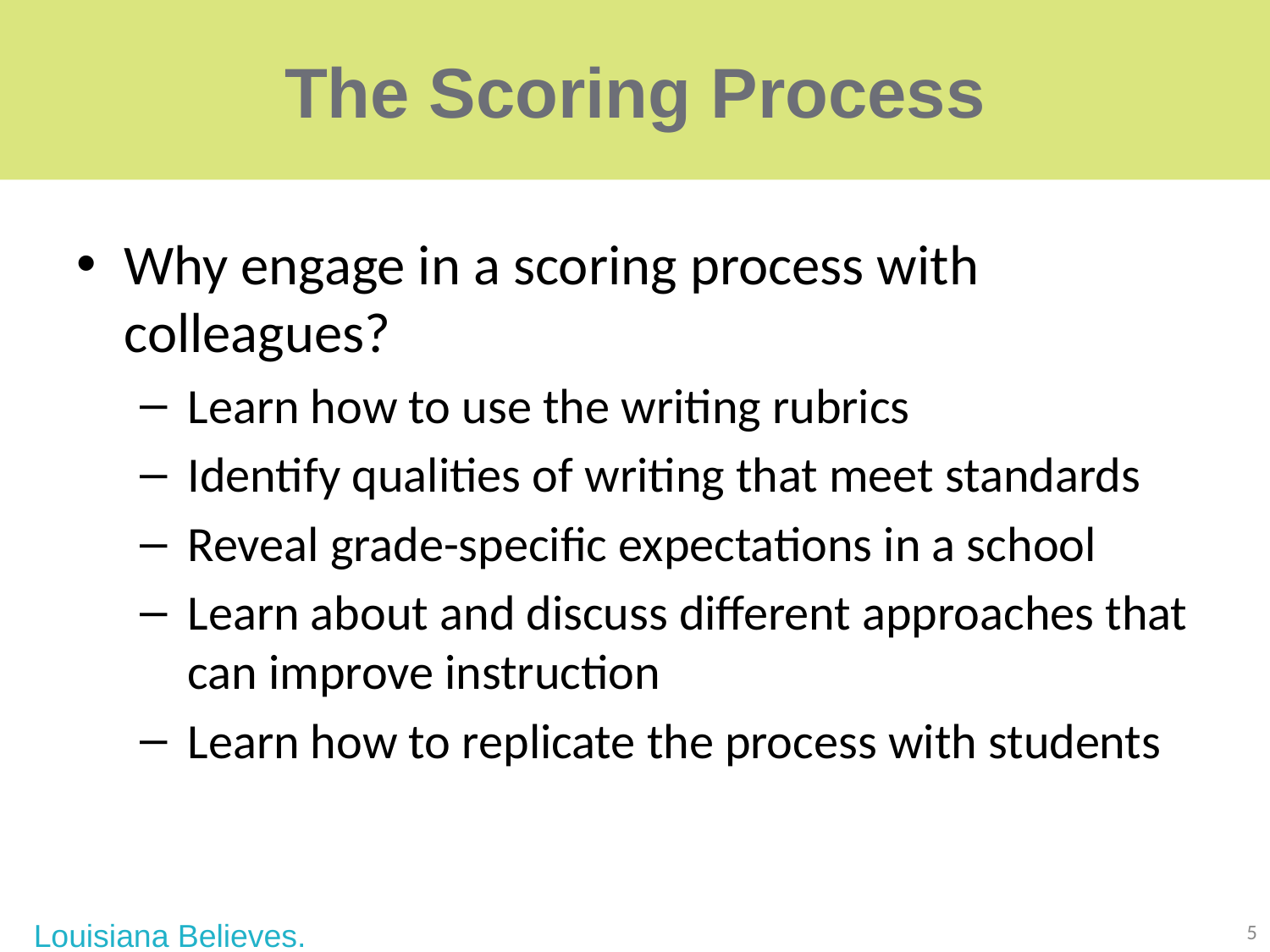

# The Scoring Process
Why engage in a scoring process with colleagues?
Learn how to use the writing rubrics
Identify qualities of writing that meet standards
Reveal grade-specific expectations in a school
Learn about and discuss different approaches that can improve instruction
Learn how to replicate the process with students

Louisiana Believes.
5